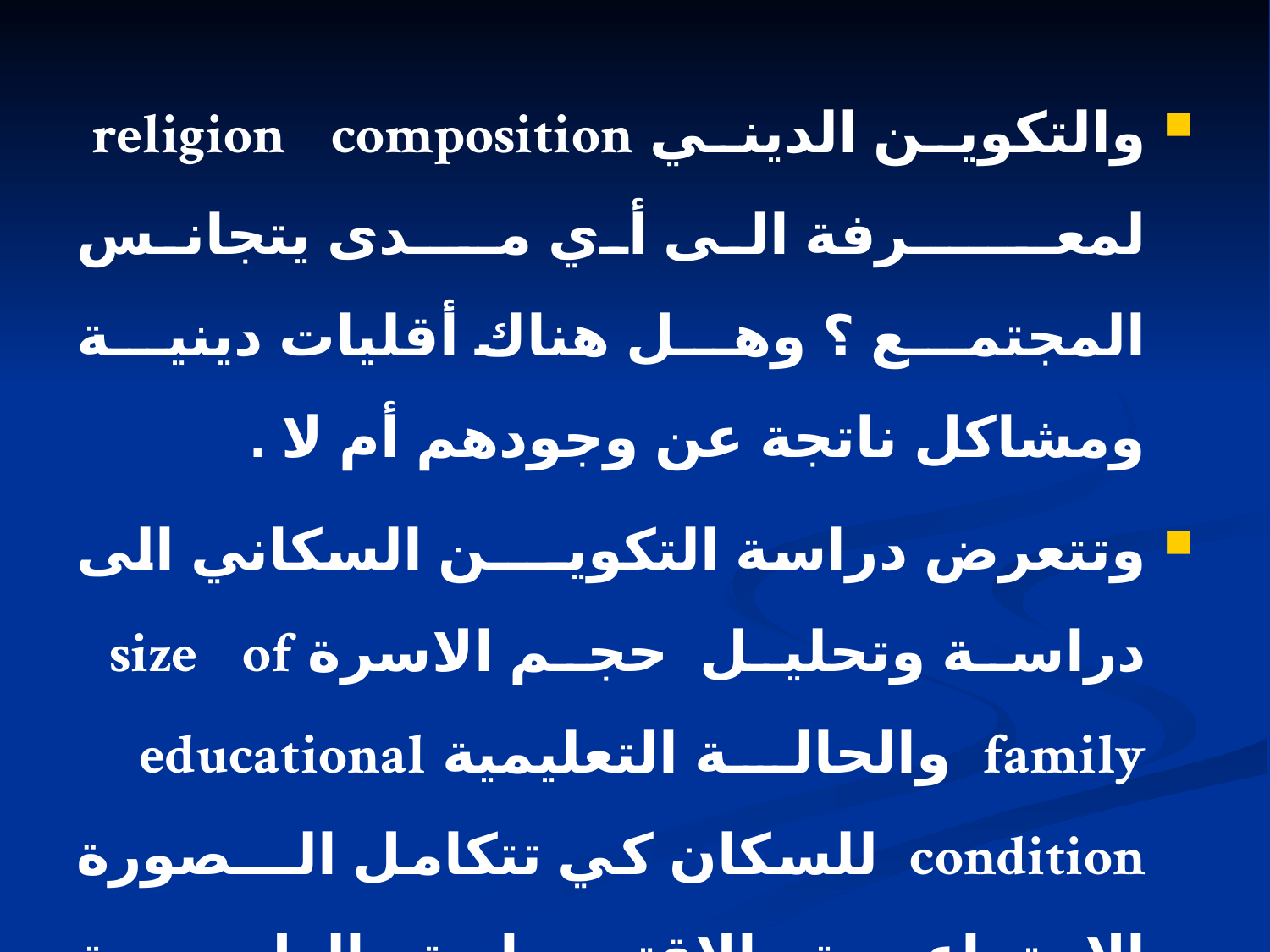

والتكوين الديني religion composition  لمعــــــرفة الى أي مـــدى يتجانس المجتمع ؟ وهل هناك أقليات دينية ومشاكل ناتجة عن وجودهم أم لا .
وتتعرض دراسة التكويــــن السكاني الى دراسة وتحليل  حجم الاسرة size of family  والحالة التعليمية educational condition  للسكان كي تتكامل الـــصورة الاجتماعية والاقتصادية والطبيعية للسكان .